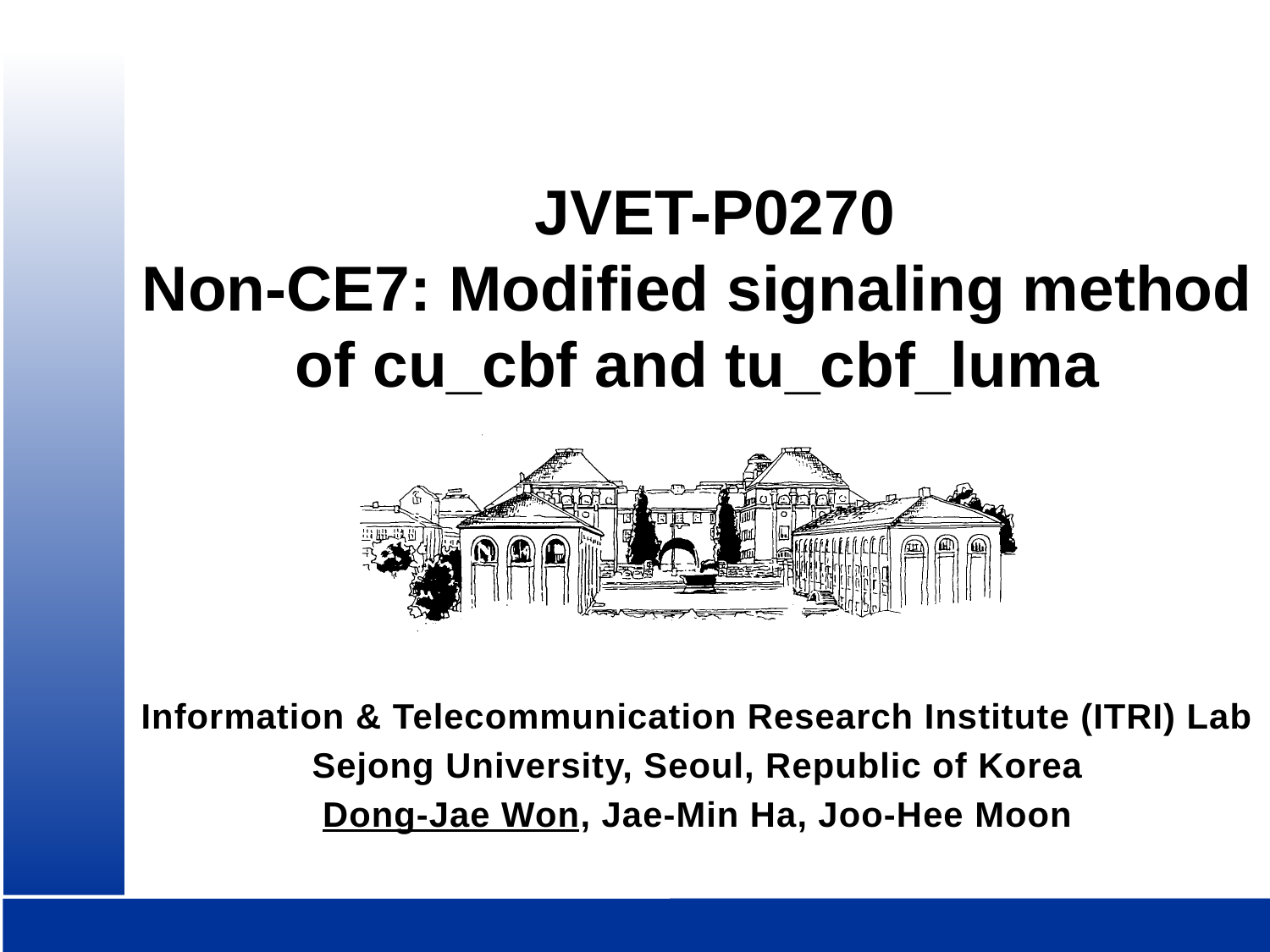

# JVET-P0270 Non-CE7: Modified signaling method of cu_cbf and tu_cbf_luma
Information & Telecommunication Research Institute (ITRI) Lab
Sejong University, Seoul, Republic of Korea
Dong-Jae Won, Jae-Min Ha, Joo-Hee Moon